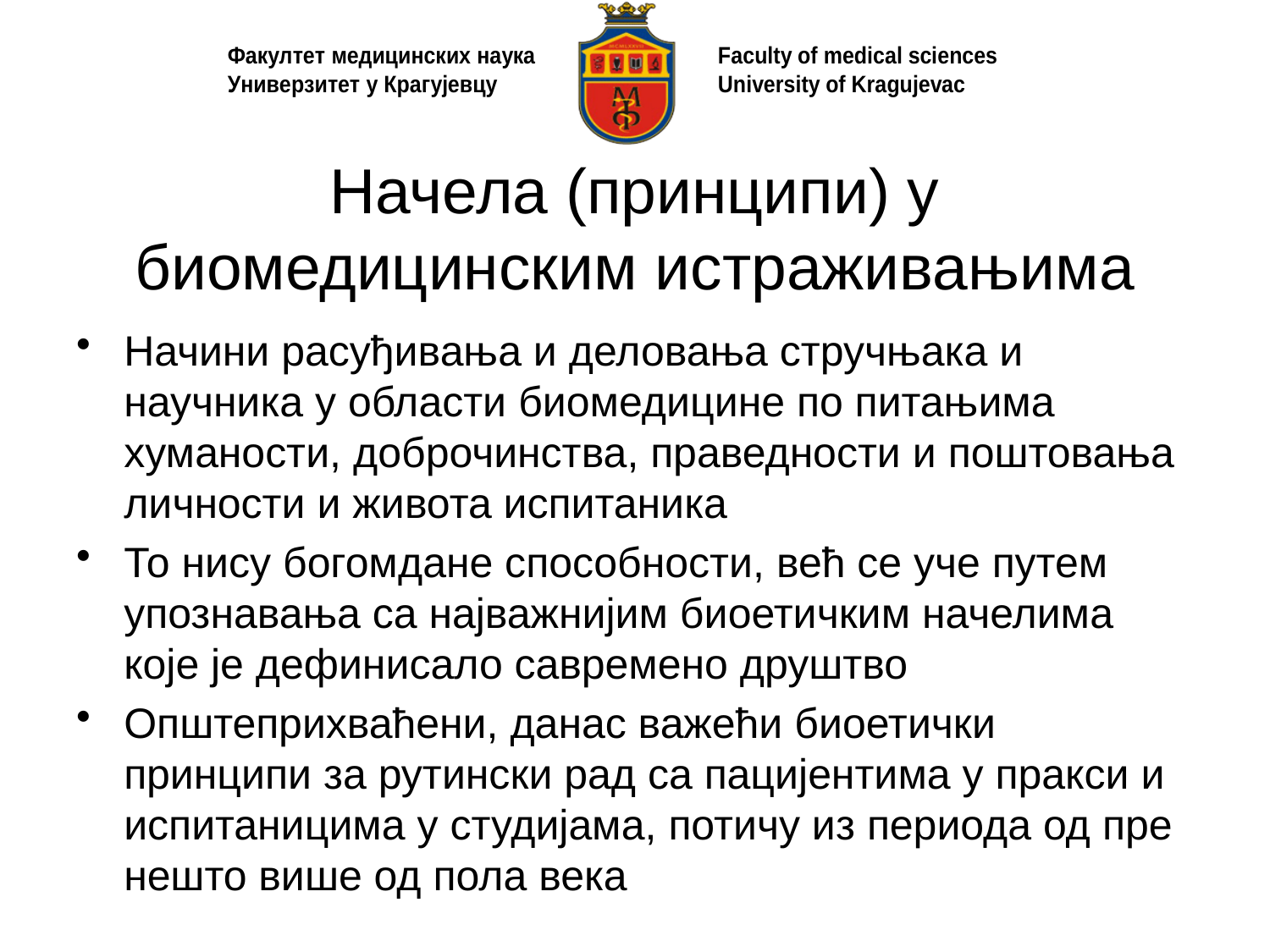

# Начела (принципи) у биомедицинским истраживањима
Начини расуђивања и деловања стручњака и научника у области биомедицине по питањима хуманости, доброчинства, праведности и поштовања личности и живота испитаника
То нису богомдане способности, већ се уче путем упознавања са најважнијим биоетичким начелима које је дефинисало савремено друштво
Општеприхваћени, данас важећи биоетички принципи за рутински рад са пацијентима у пракси и испитаницима у студијама, потичу из периода од пре нешто више од пола века